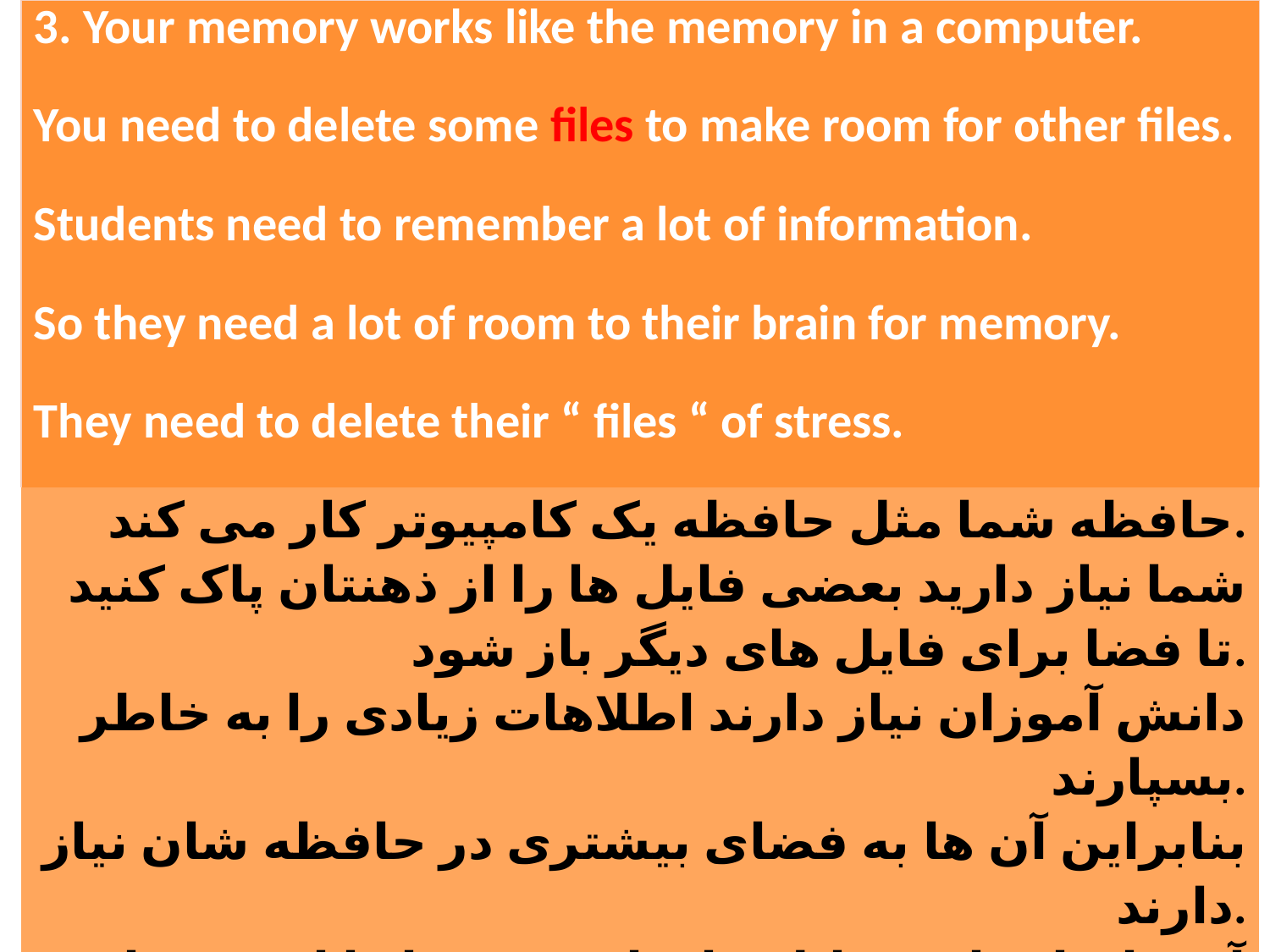

| 3. Your memory works like the memory in a computer. You need to delete some files to make room for other files. Students need to remember a lot of information. So they need a lot of room to their brain for memory. They need to delete their “ files “ of stress. |
| --- |
| حافظه شما مثل حافظه یک کامپیوتر کار می کند. شما نیاز دارید بعضی فایل ها را از ذهنتان پاک کنید تا فضا برای فایل های دیگر باز شود. دانش آموزان نیاز دارند اطلاهات زیادی را به خاطر بسپارند. بنابراین آن ها به فضای بیشتری در حافظه شان نیاز دارند. آن ها نیاز دارند فایل های استرس زا را از ذهنشان پاک کنند. |